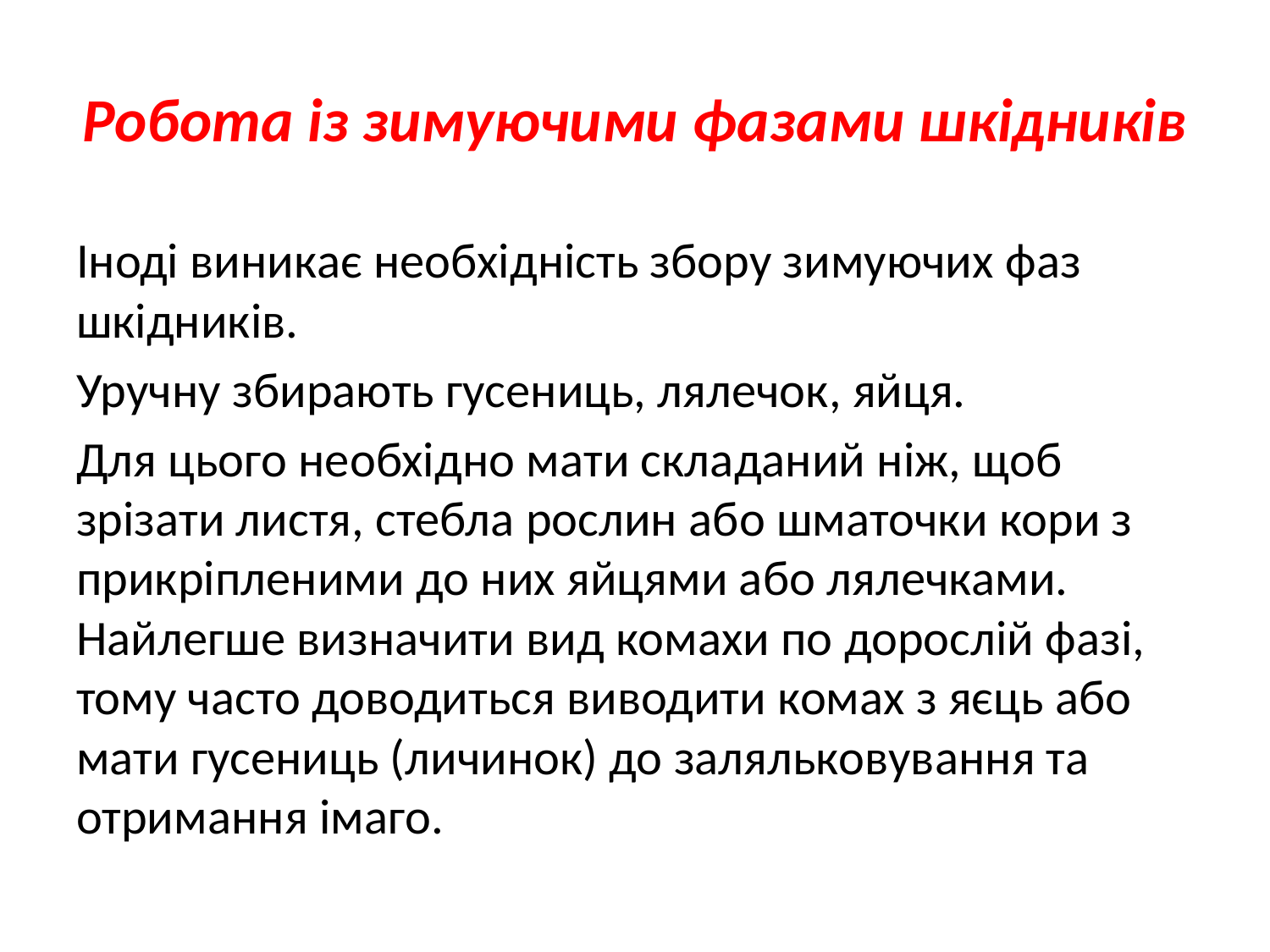

# Робота із зимуючими фазами шкідників
Іноді виникає необхідність збору зимуючих фаз шкідників.
Уручну збирають гусениць, лялечок, яйця.
Для цього необхідно мати складаний ніж, щоб зрізати листя, стебла рослин або шматочки кори з прикріпленими до них яйцями або лялечками. Найлегше визначити вид комахи по дорослій фазі, тому часто доводиться виводити комах з яєць або мати гусениць (личинок) до заляльковування та отримання імаго.